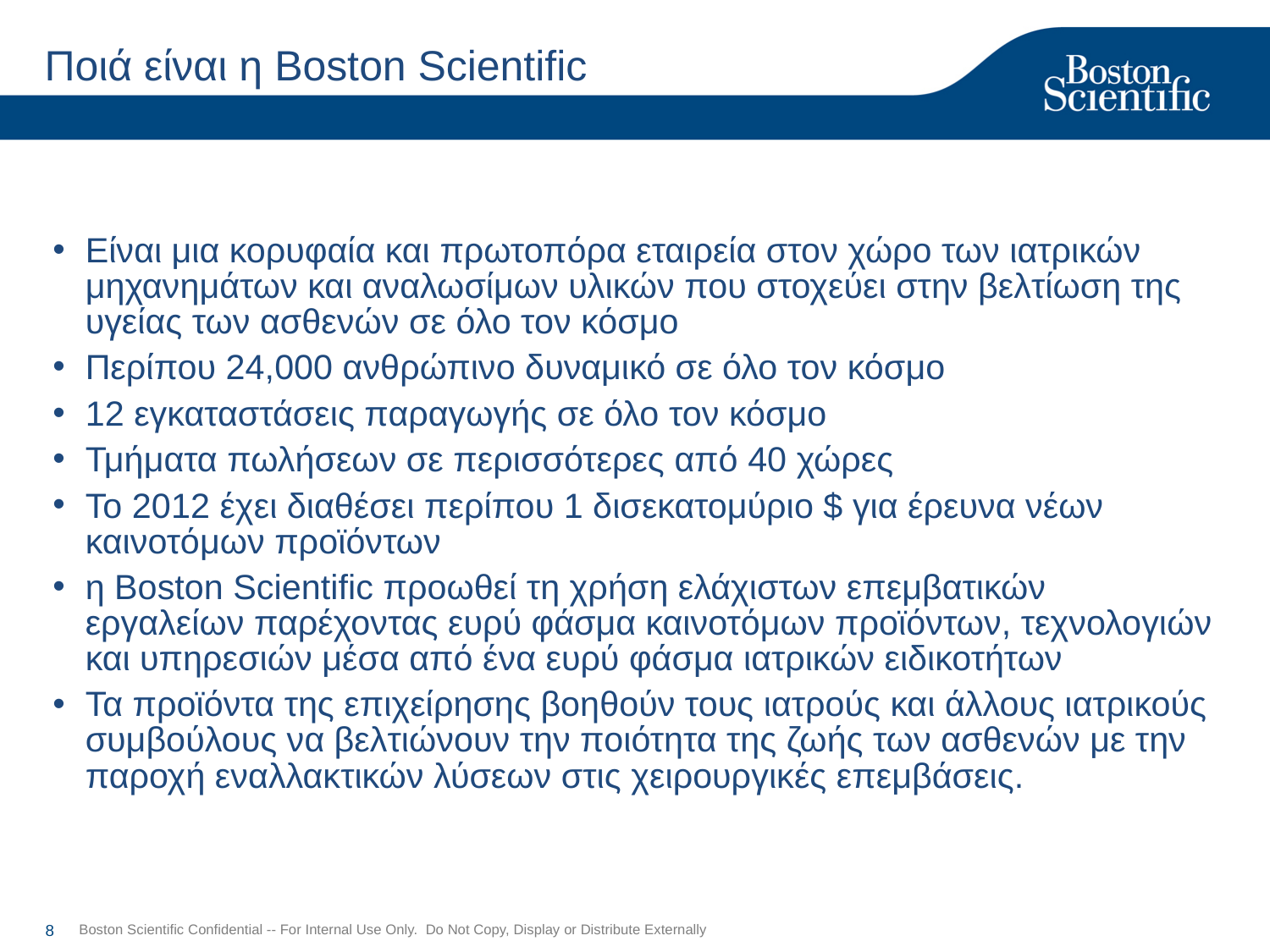

# Ποιά είναι η Boston Scientific

Είναι μια κορυφαία και πρωτοπόρα εταιρεία στον χώρο των ιατρικών μηχανημάτων και αναλωσίμων υλικών που στοχεύει στην βελτίωση της υγείας των ασθενών σε όλο τον κόσμο
Περίπου 24,000 ανθρώπινο δυναμικό σε όλο τον κόσμο
12 εγκαταστάσεις παραγωγής σε όλο τον κόσμο
Τμήματα πωλήσεων σε περισσότερες από 40 χώρες
Το 2012 έχει διαθέσει περίπου 1 δισεκατομύριο $ για έρευνα νέων καινοτόμων προϊόντων
η Boston Scientific προωθεί τη χρήση ελάχιστων επεμβατικών εργαλείων παρέχοντας ευρύ φάσμα καινοτόμων προϊόντων, τεχνολογιών και υπηρεσιών μέσα από ένα ευρύ φάσμα ιατρικών ειδικοτήτων
Τα προϊόντα της επιχείρησης βοηθούν τους ιατρούς και άλλους ιατρικούς συμβούλους να βελτιώνουν την ποιότητα της ζωής των ασθενών με την παροχή εναλλακτικών λύσεων στις χειρουργικές επεμβάσεις.